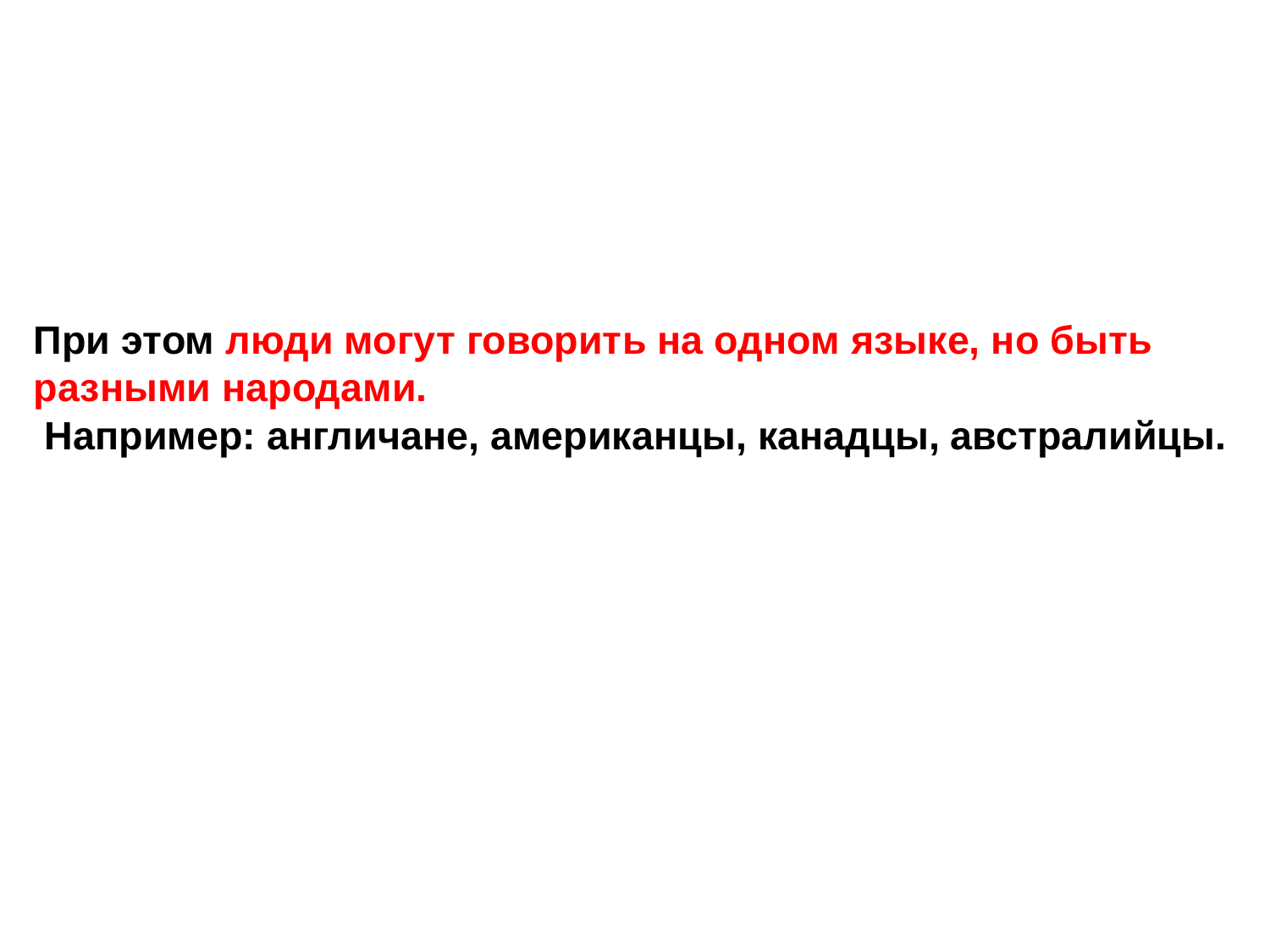

# При этом люди могут говорить на одном языке, но быть разными народами. Например: англичане, американцы, канадцы, австралийцы.